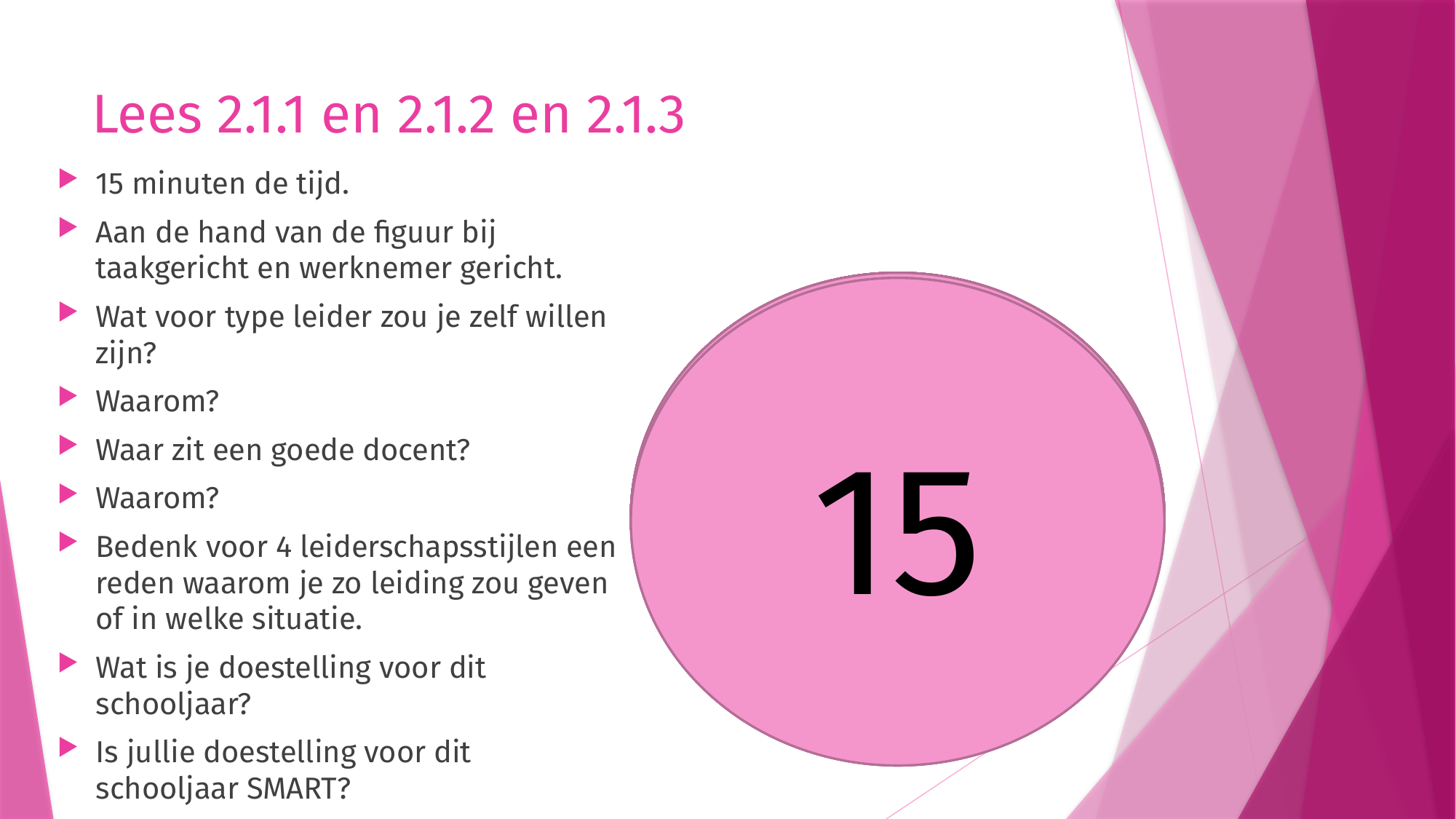

# Lees 2.1.1 en 2.1.2 en 2.1.3
15 minuten de tijd.
Aan de hand van de figuur bij taakgericht en werknemer gericht.
Wat voor type leider zou je zelf willen zijn?
Waarom?
Waar zit een goede docent?
Waarom?
Bedenk voor 4 leiderschapsstijlen een reden waarom je zo leiding zou geven of in welke situatie.
Wat is je doestelling voor dit schooljaar?
Is jullie doestelling voor dit schooljaar SMART?
12
11
10
8
9
5
6
7
4
3
1
2
14
15
13